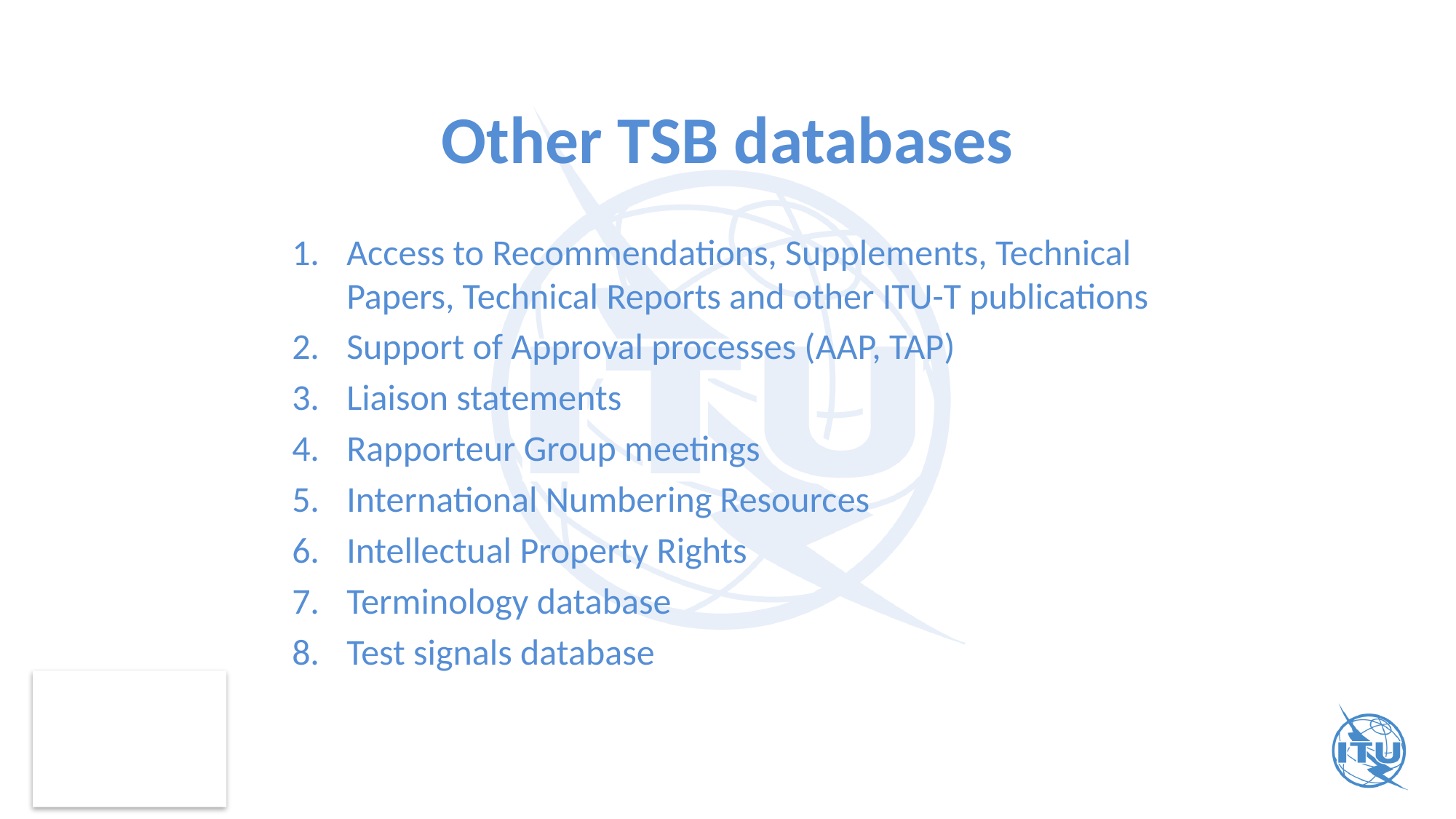

# Other TSB databases
Access to Recommendations, Supplements, Technical Papers, Technical Reports and other ITU-T publications
Support of Approval processes (AAP, TAP)
Liaison statements
Rapporteur Group meetings
International Numbering Resources
Intellectual Property Rights
Terminology database
Test signals database